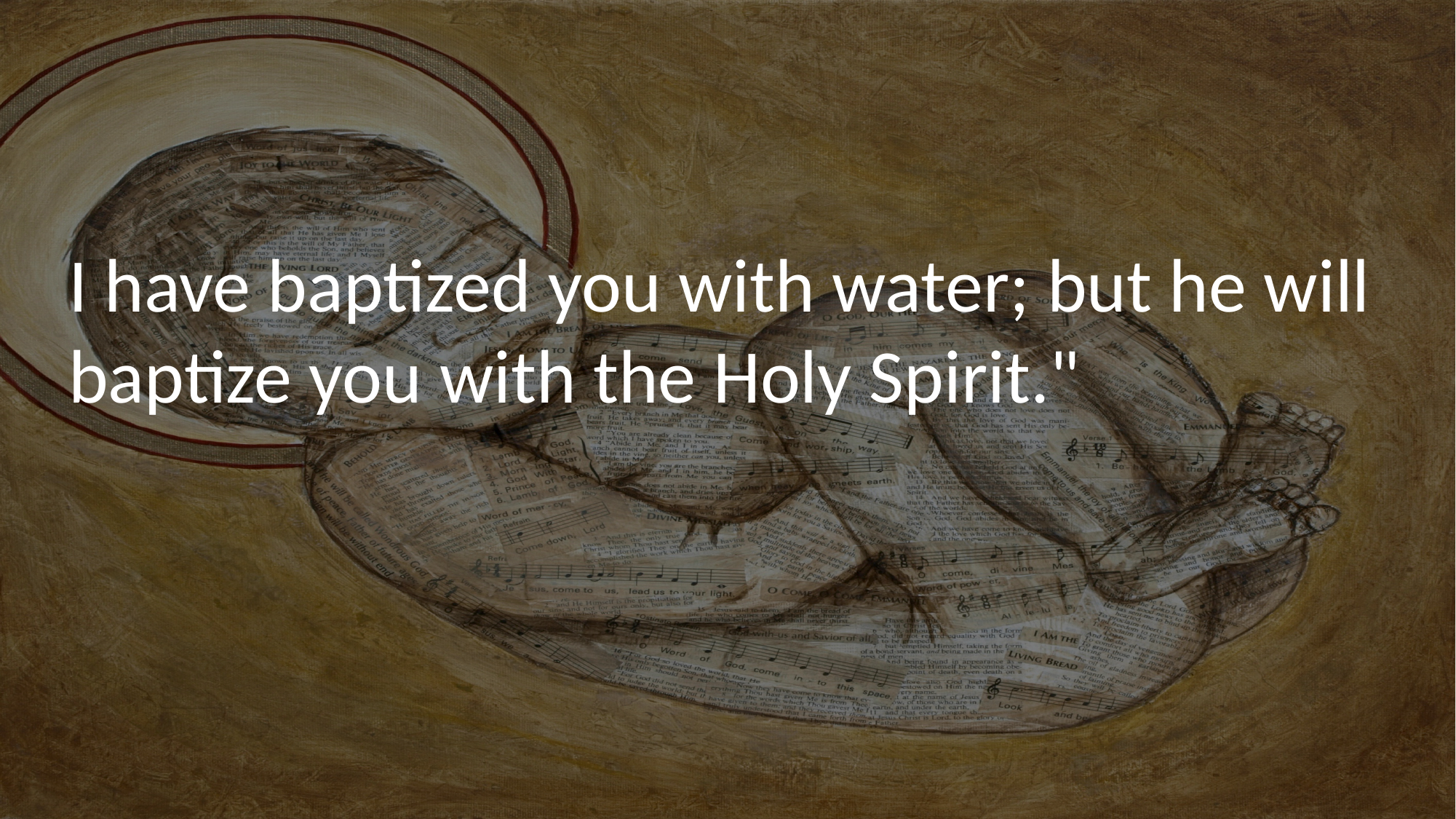

I have baptized you with water; but he will baptize you with the Holy Spirit."